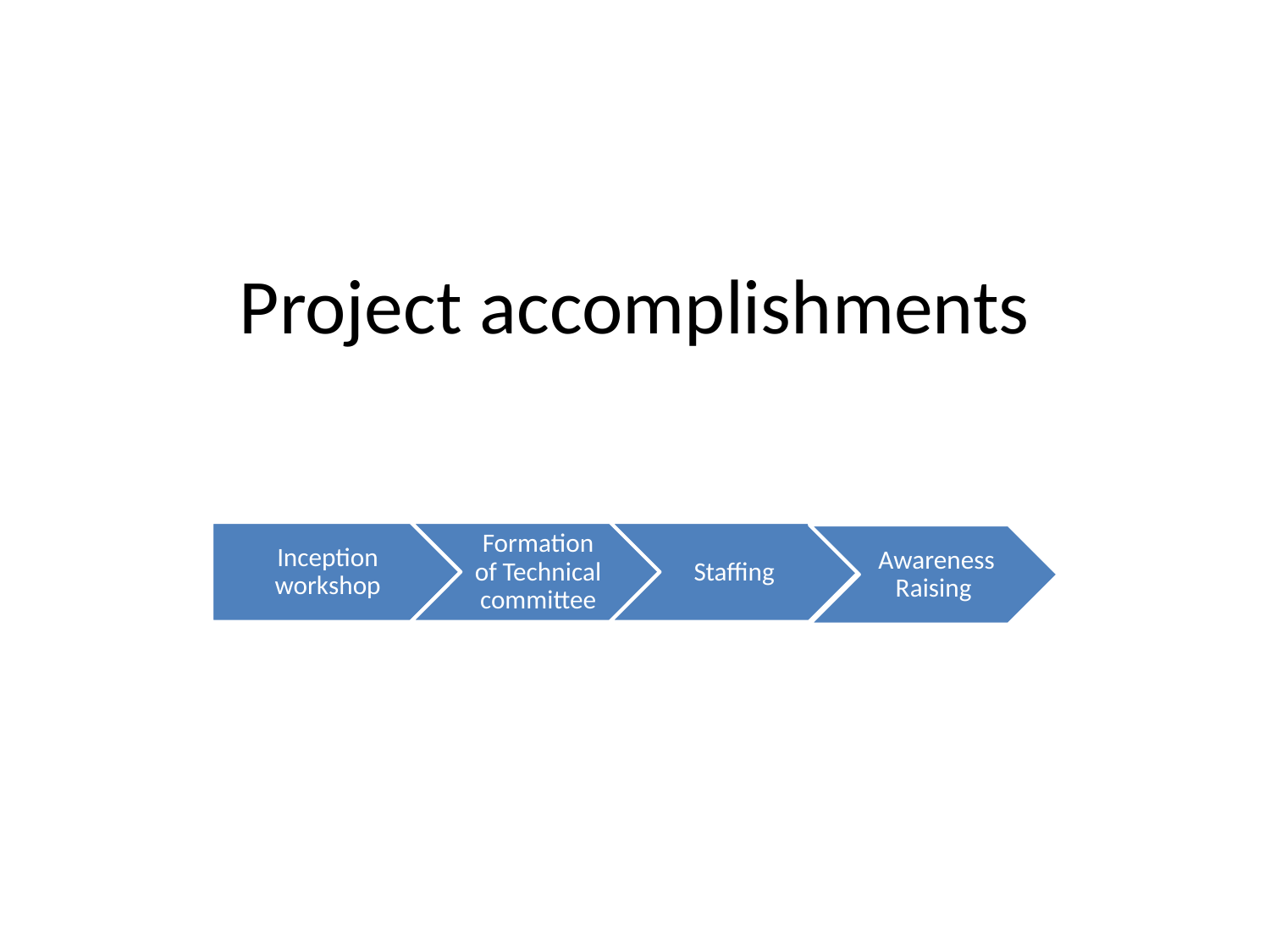

# Project accomplishments
Inception workshop
Formation of Technical committee
Staffing
Awareness Raising